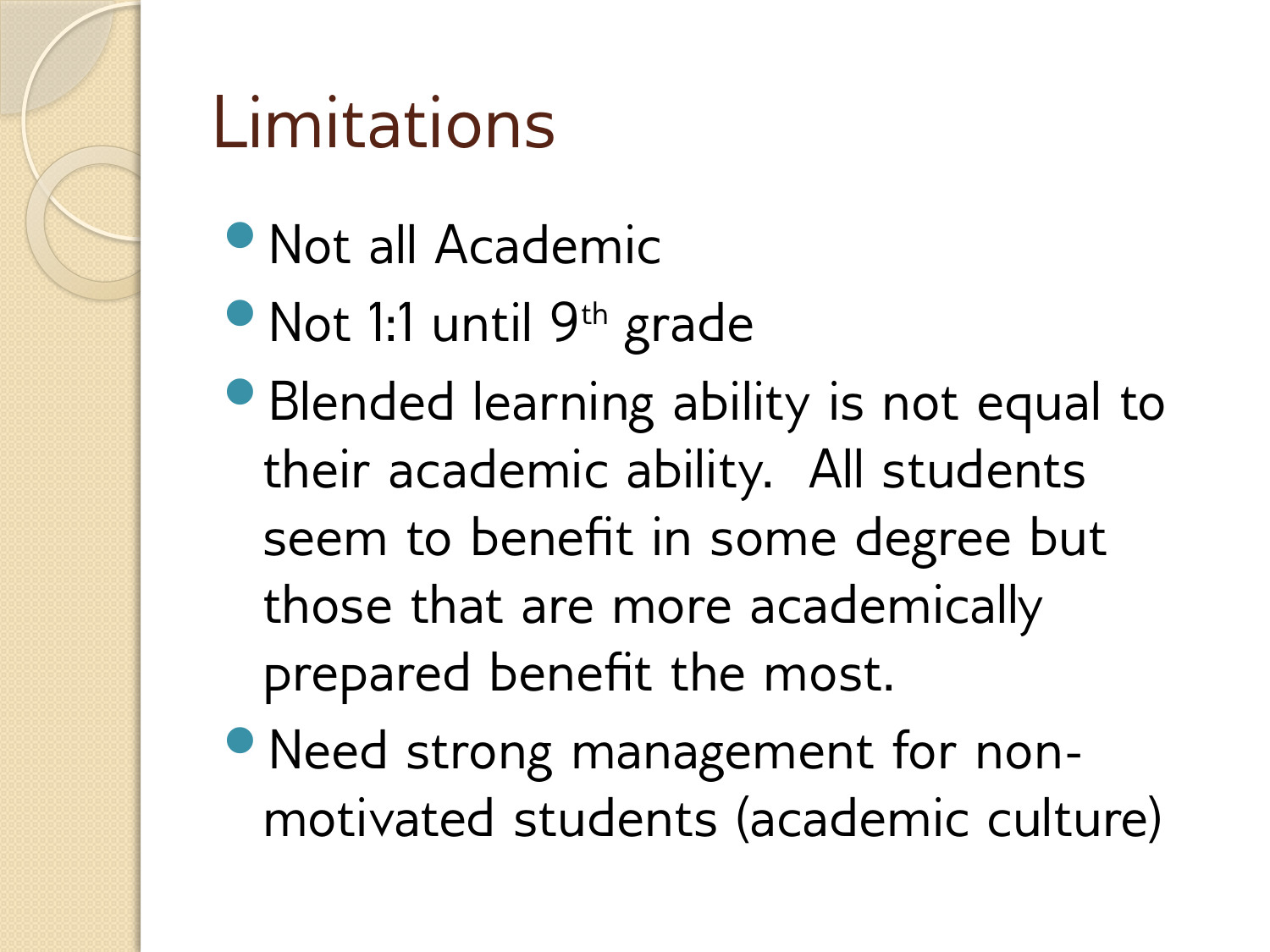

# Limitations
Not all Academic
Not 1:1 until 9th grade
Blended learning ability is not equal to their academic ability.  All students seem to benefit in some degree but those that are more academically prepared benefit the most.
Need strong management for non-motivated students (academic culture)